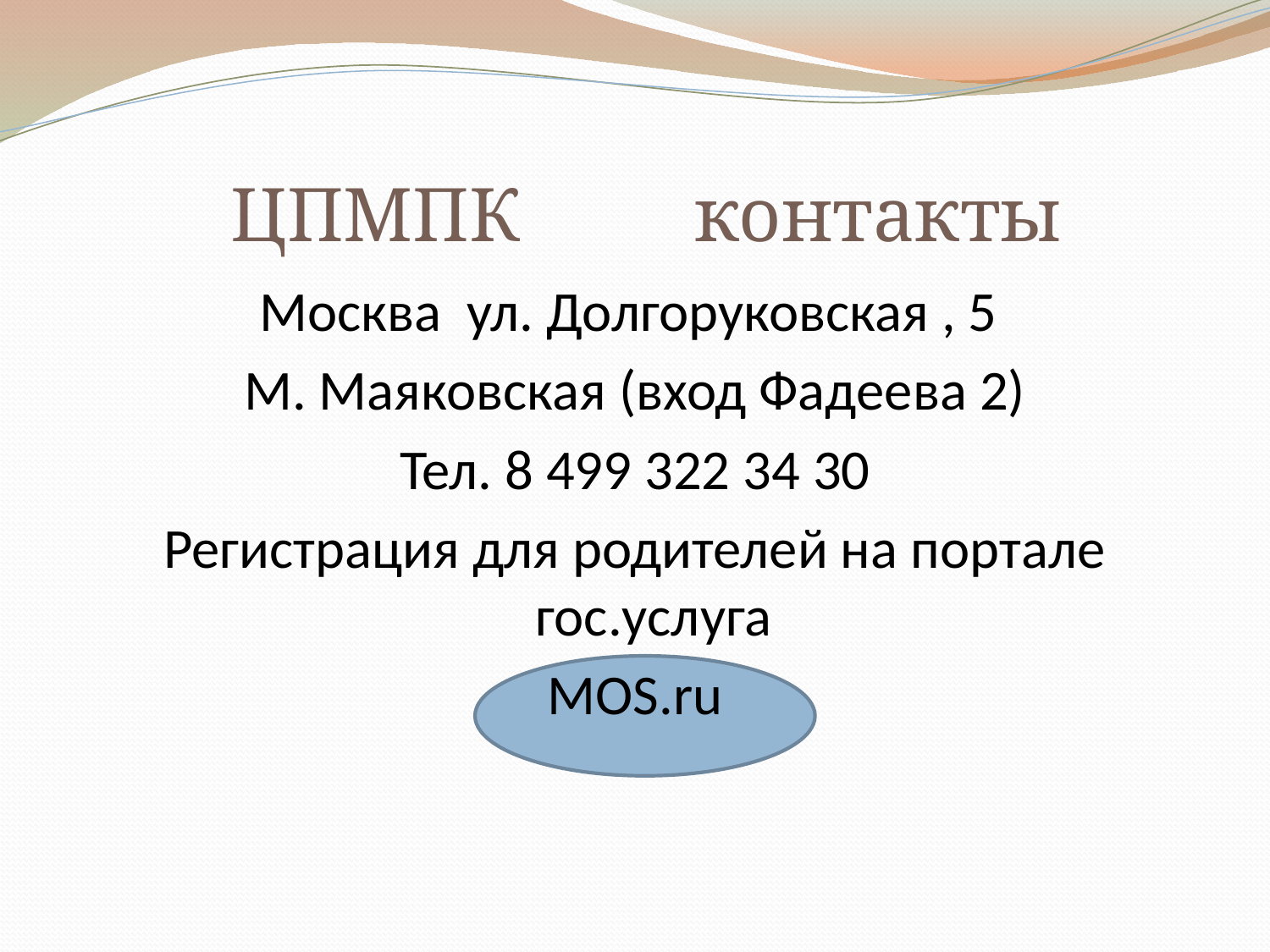

# ЦПМПК         контакты
Москва  ул. Долгоруковская , 5
М. Маяковская (вход Фадеева 2)
Тел. 8 499 322 34 30
Регистрация для родителей на портале гос.услуга
MOS.ru